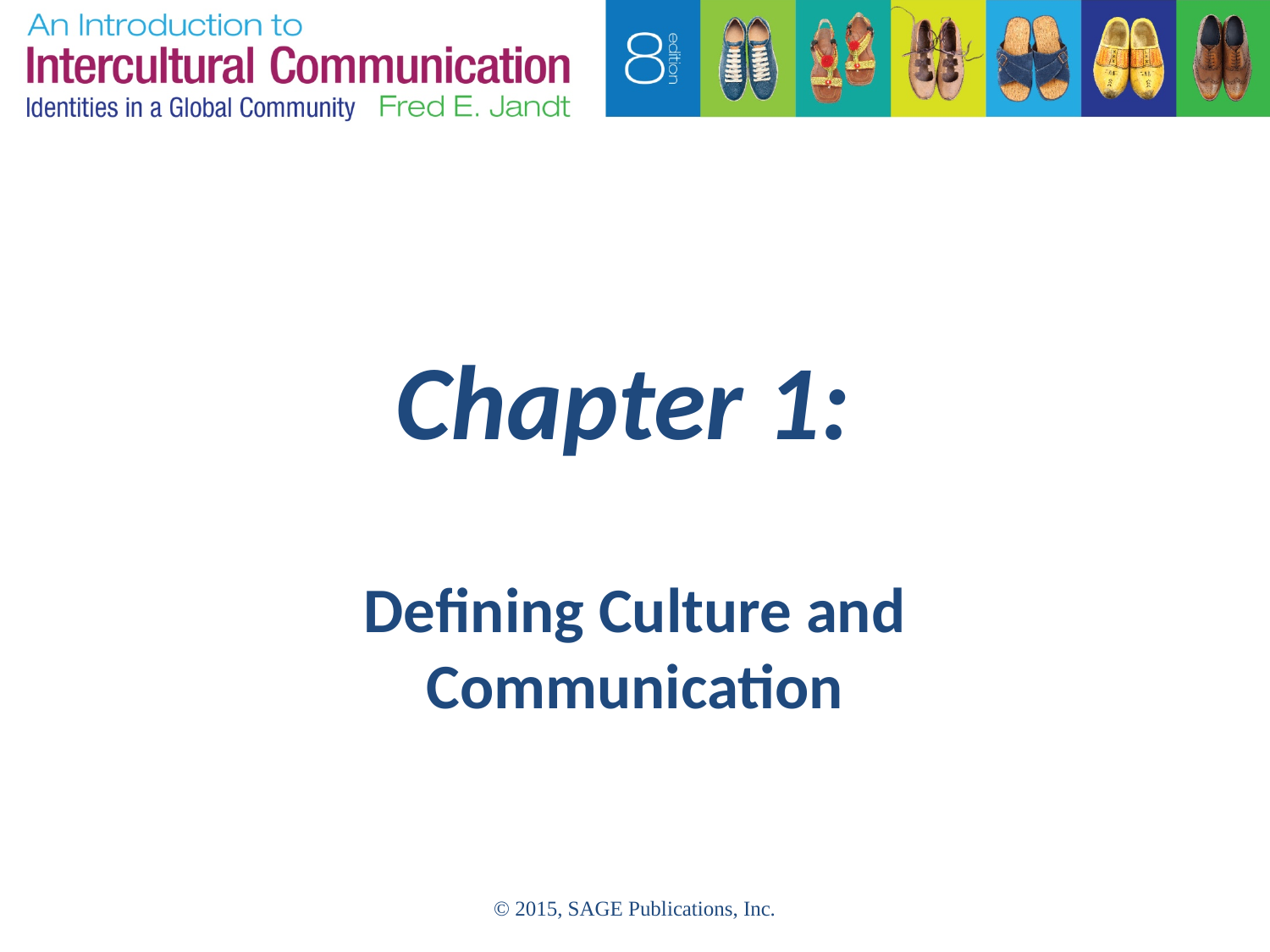

# Chapter 1:
Defining Culture and Communication
© 2015, SAGE Publications, Inc.